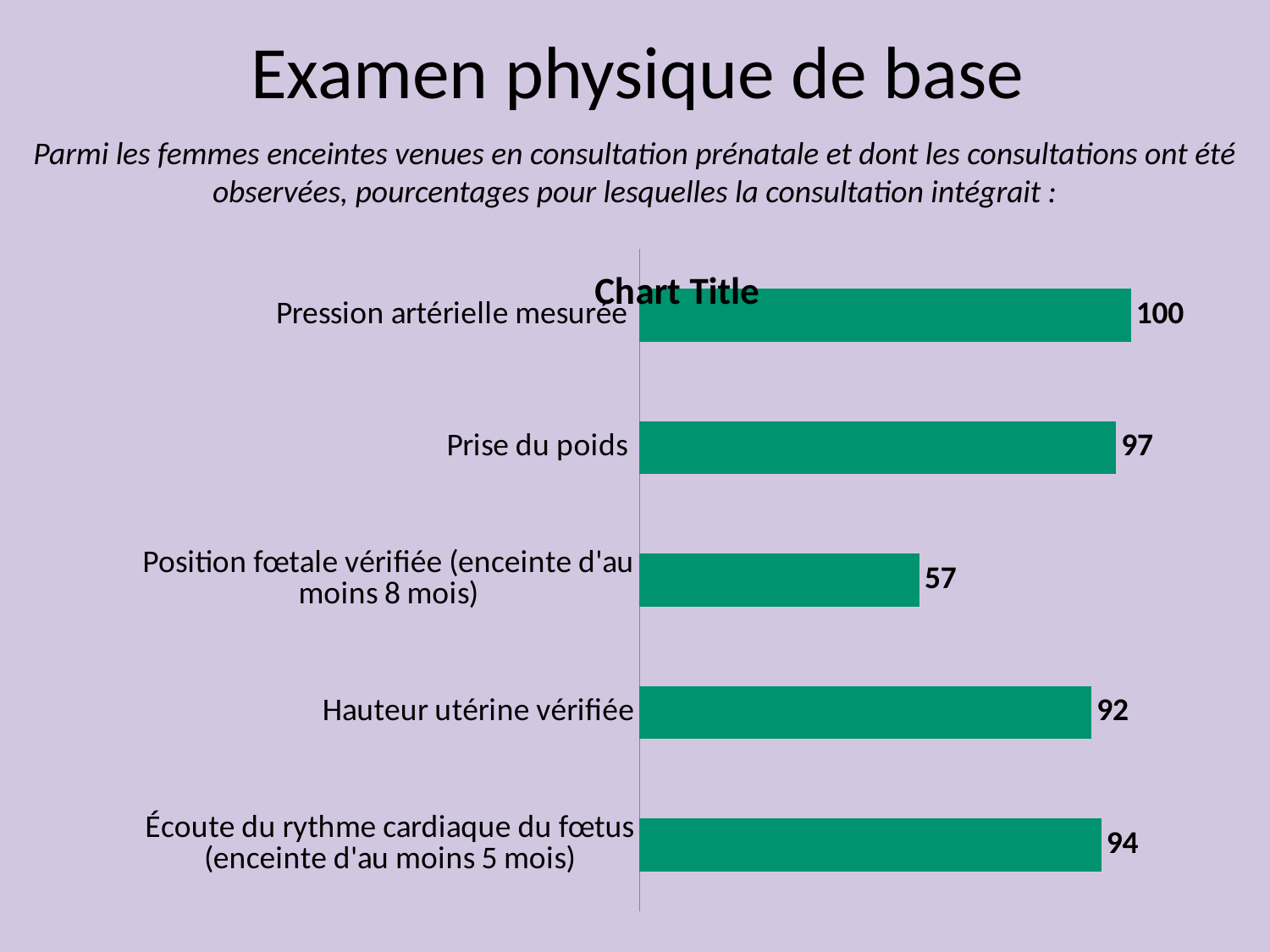

Examen physique de base
Parmi les femmes enceintes venues en consultation prénatale et dont les consultations ont été observées, pourcentages pour lesquelles la consultation intégrait :

### Chart:

| Category |  |
|---|---|
| Écoute du rythme cardiaque du fœtus (enceinte d'au moins 5 mois) | 94.0 |
| Hauteur utérine vérifiée | 92.0 |
| Position fœtale vérifiée (enceinte d'au moins 8 mois) | 57.0 |
| Prise du poids  | 97.0 |
| Pression artérielle mesurée  | 100.0 |